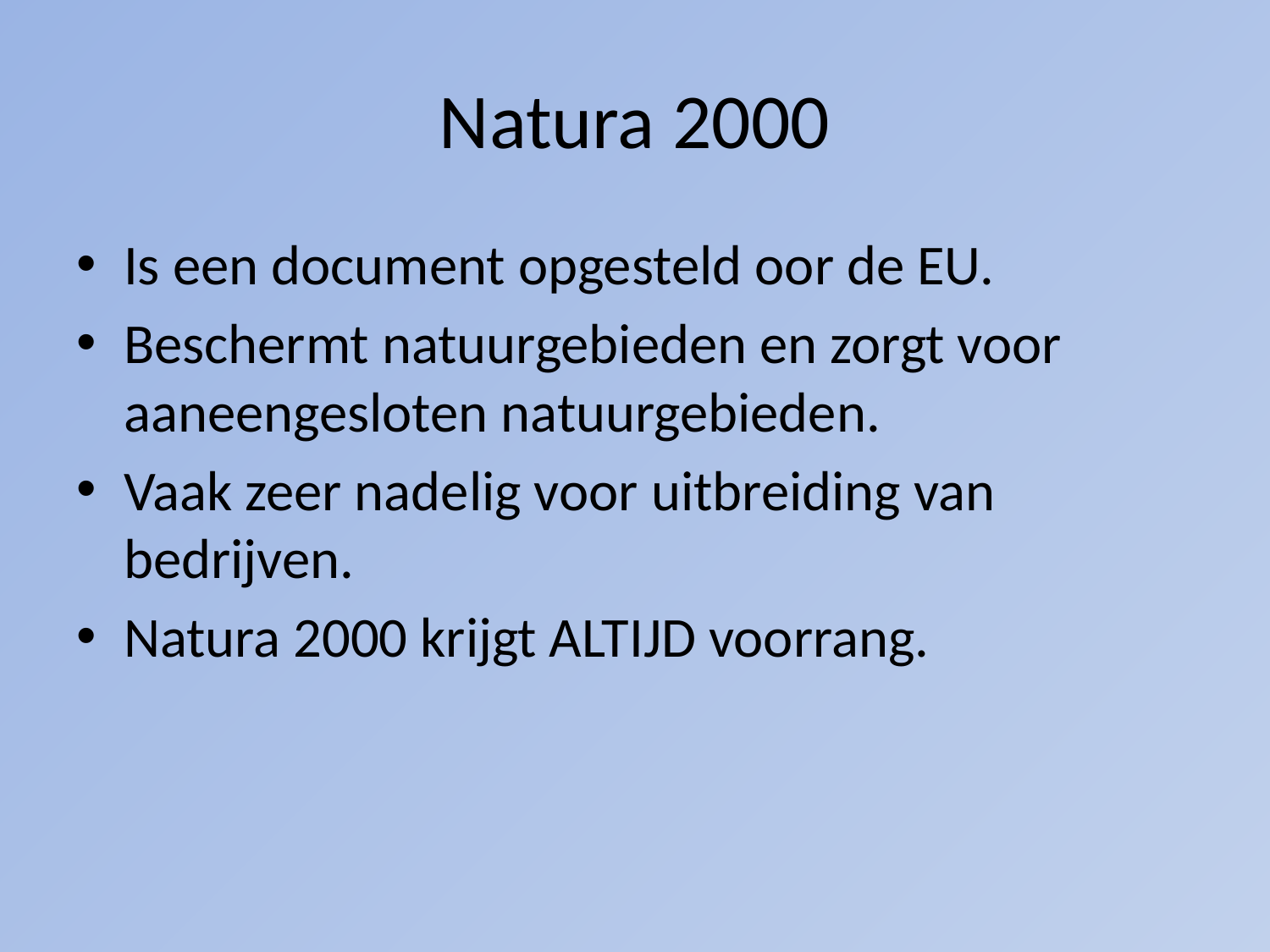

# Natura 2000
Is een document opgesteld oor de EU.
Beschermt natuurgebieden en zorgt voor aaneengesloten natuurgebieden.
Vaak zeer nadelig voor uitbreiding van bedrijven.
Natura 2000 krijgt ALTIJD voorrang.